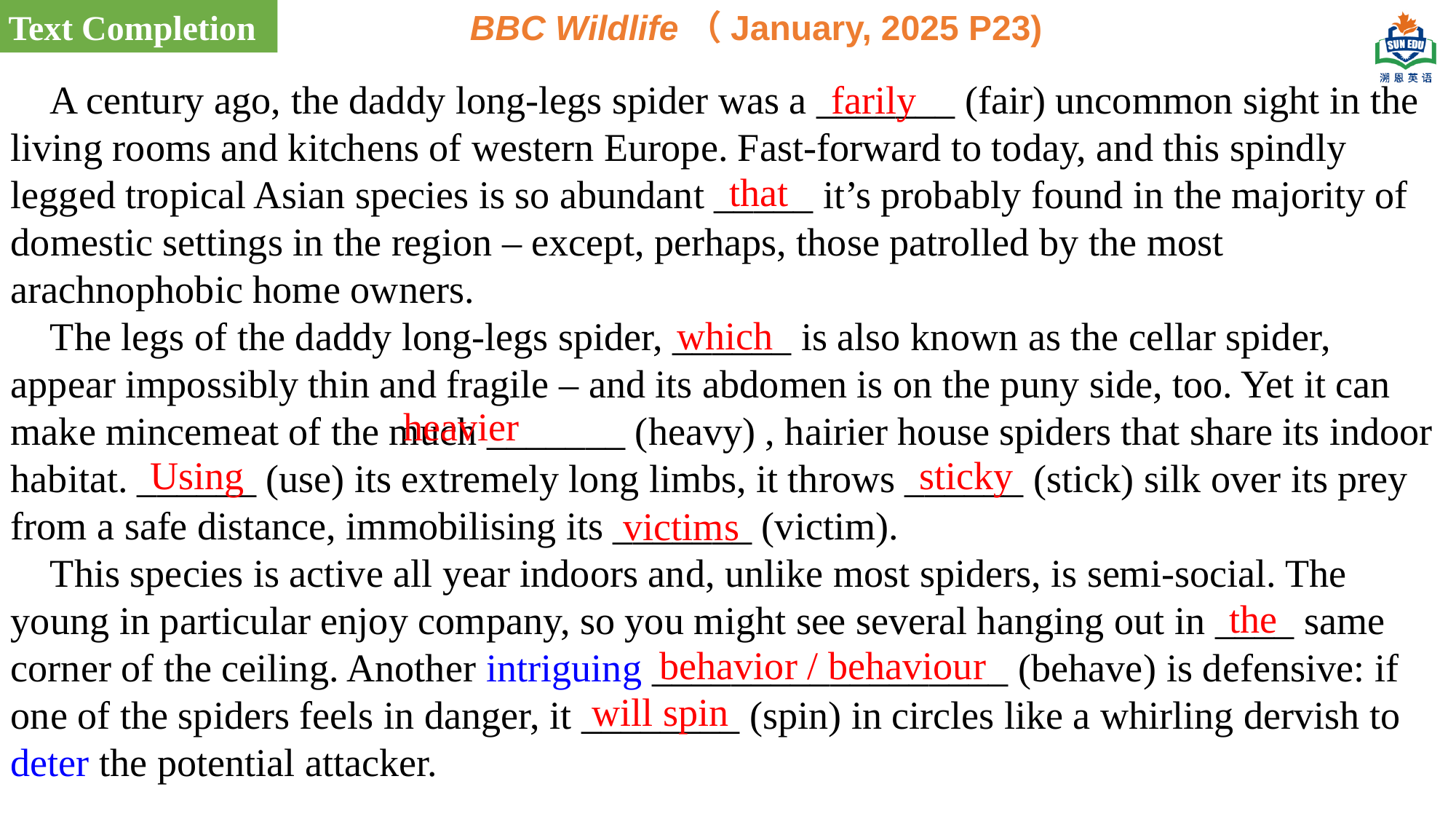

Text Completion
BBC Wildlife（January, 2025 P23)
    A century ago, the daddy long-legs spider was a _______ (fair) uncommon sight in the living rooms and kitchens of western Europe. Fast-forward to today, and this spindly legged tropical Asian species is so abundant _____ it’s probably found in the majority of domestic settings in the region – except, perhaps, those patrolled by the most arachnophobic home owners.
    The legs of the daddy long-legs spider, ______ is also known as the cellar spider, appear impossibly thin and fragile – and its abdomen is on the puny side, too. Yet it can make mincemeat of the much _______ (heavy) , hairier house spiders that share its indoor habitat. ______ (use) its extremely long limbs, it throws ______ (stick) silk over its prey from a safe distance, immobilising its _______ (victim).
    This species is active all year indoors and, unlike most spiders, is semi-social. The young in particular enjoy company, so you might see several hanging out in ____ same corner of the ceiling. Another intriguing __________________ (behave) is defensive: if one of the spiders feels in danger, it ________ (spin) in circles like a whirling dervish to deter the potential attacker.
farily
that
which
heavier
Using
sticky
victims
the
behavior / behaviour
will spin